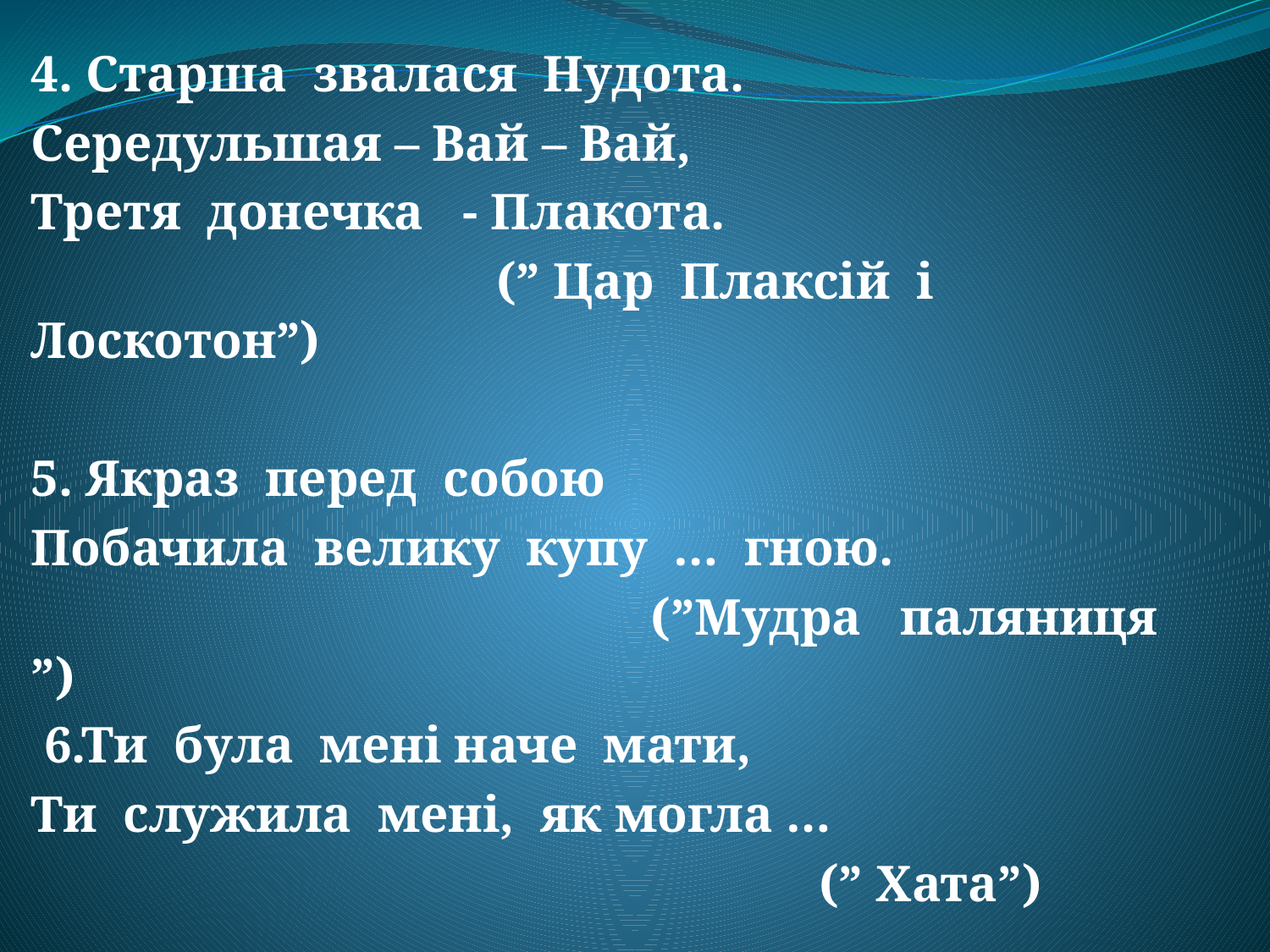

#
4. Старша  звалася  Нудота.
Середульшая – Вай – Вай,
Третя  донечка   - Плакота.
                                    (” Цар  Плаксій  і  Лоскотон”)

5. Якраз  перед  собою
Побачила  велику  купу  …  гною.
                                                (”Мудра   паляниця ”)
 6.Ти  була  мені наче  мати,
Ти  служила  мені,  як могла …
                                                             (” Хата”)